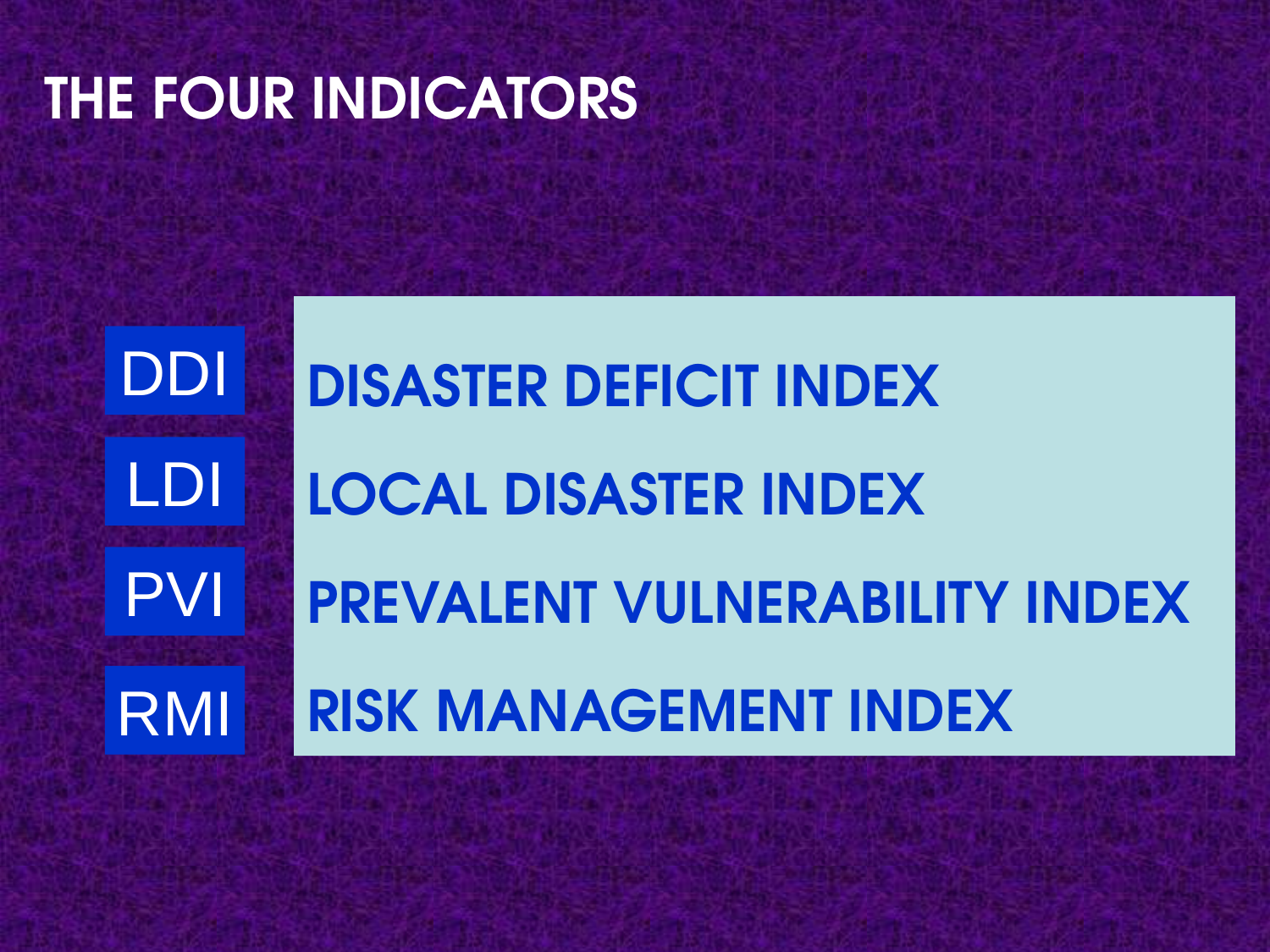

THE FOUR INDICATORS
DISASTER DEFICIT INDEX
LOCAL DISASTER INDEX
PREVALENT VULNERABILITY INDEX
RISK MANAGEMENT INDEX
DDI
LDI
PVI
RMI